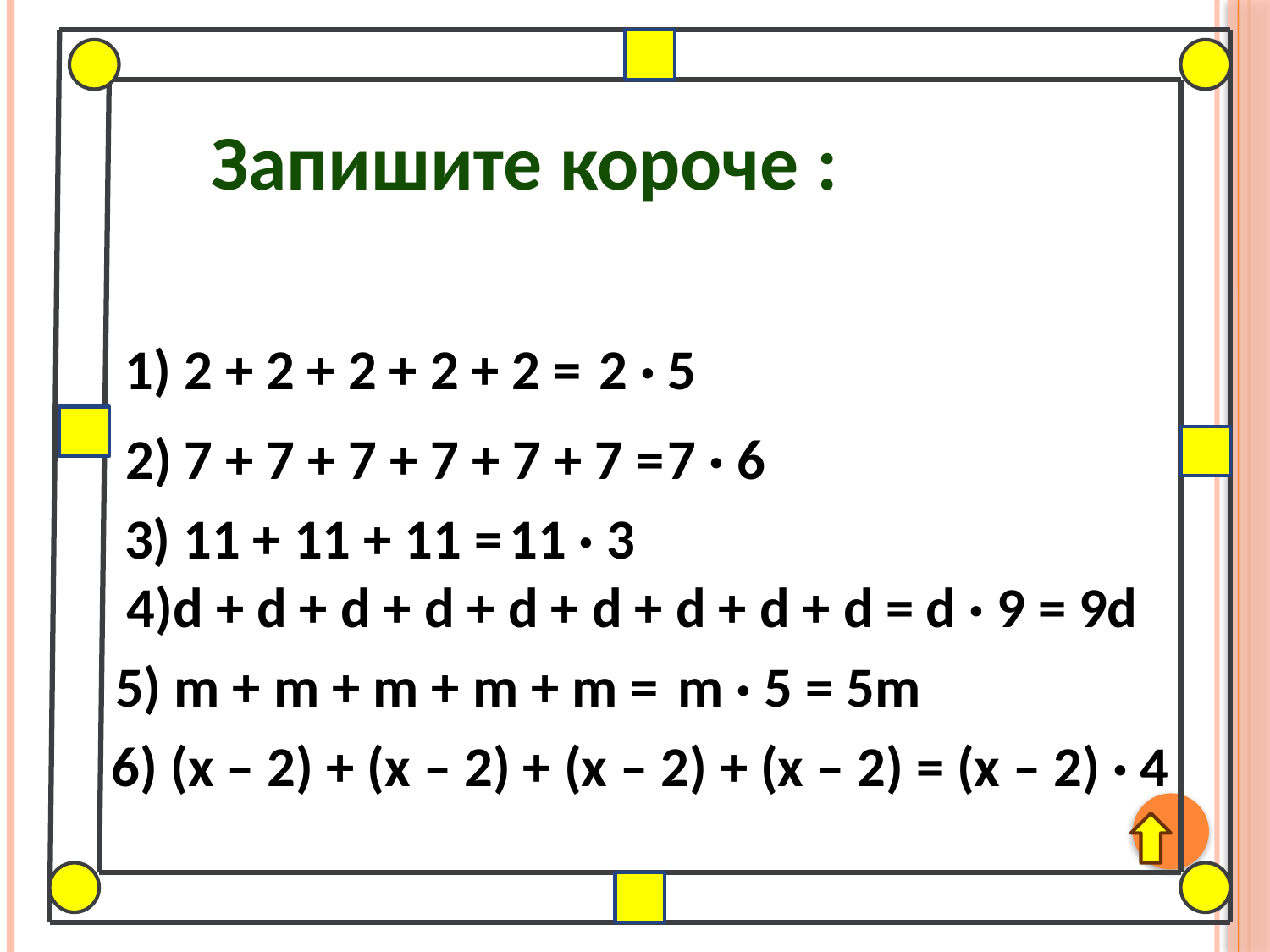

Запишите короче :
1) 2 + 2 + 2 + 2 + 2 =
2 · 5
2) 7 + 7 + 7 + 7 + 7 + 7 =
7 · 6
3) 11 + 11 + 11 =
11 · 3
4)d + d + d + d + d + d + d + d + d =
d · 9 = 9d
5) m + m + m + m + m =
m · 5 = 5m
6) (x – 2) + (x – 2) + (x – 2) + (x – 2) =
(x – 2) · 4